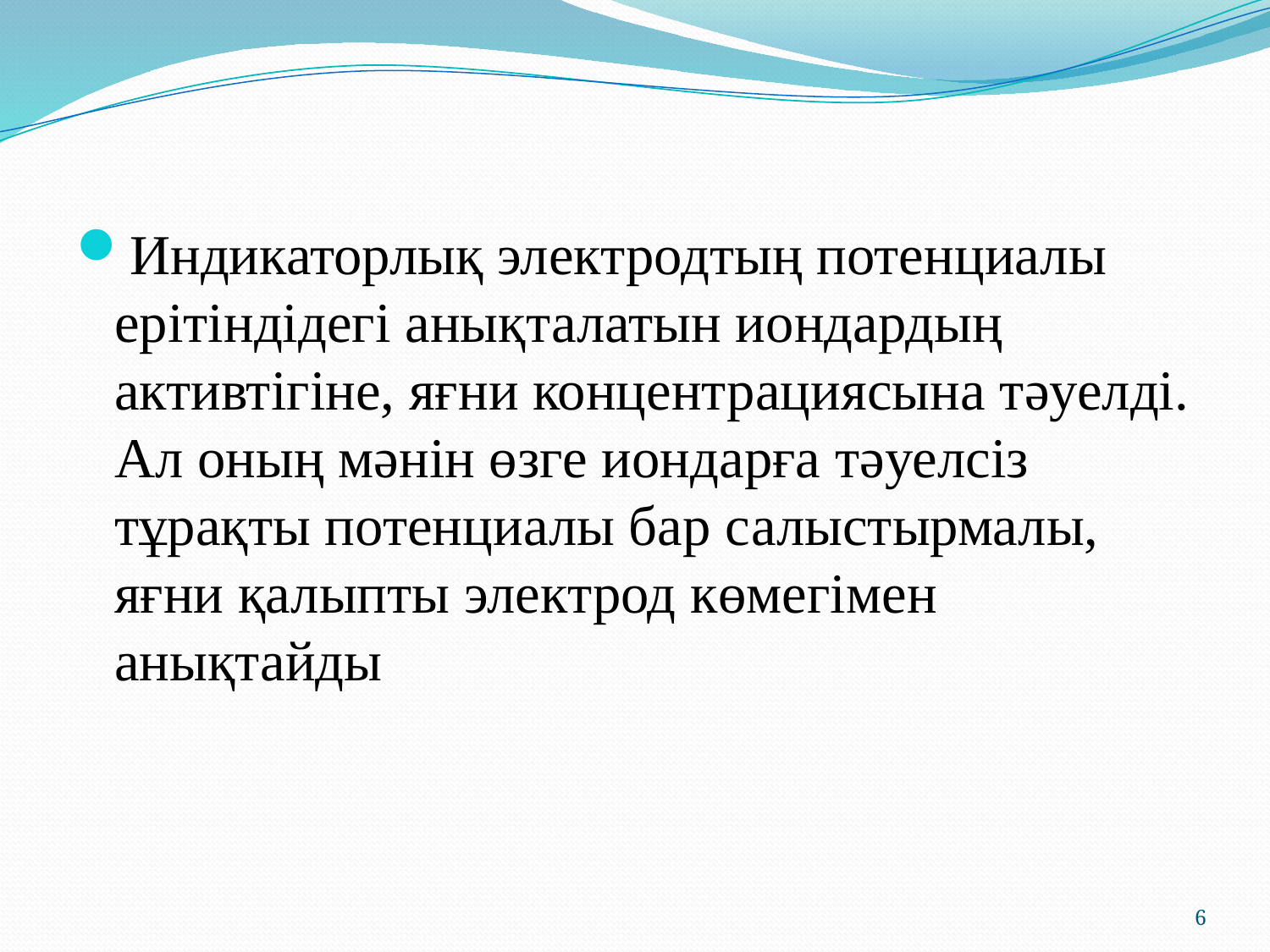

Индикаторлық электродтың потенциалы ерітіндідегі анықталатын иондардың активтігіне, яғни концентрациясына тәуелді. Ал оның мәнін өзге иондарға тәуелсіз тұрақты потенциалы бар салыстырмалы, яғни қалыпты электрод көмегімен анықтайды

6